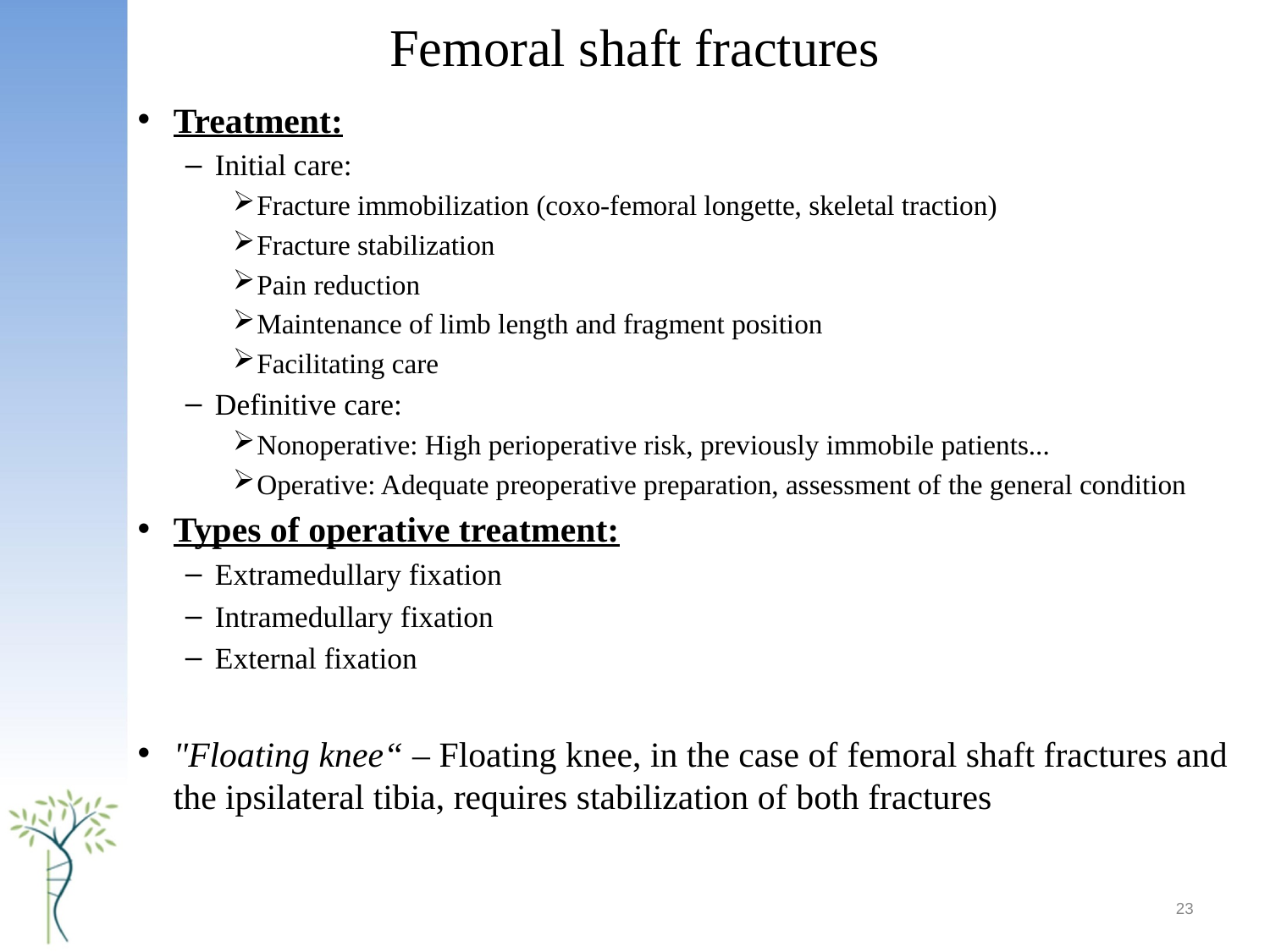

# Femoral shaft fractures
Treatment:
Initial care:
Fracture immobilization (coxo-femoral longette, skeletal traction)
Fracture stabilization
Pain reduction
Maintenance of limb length and fragment position
Facilitating care
Definitive care:
Nonoperative: High perioperative risk, previously immobile patients...
Operative: Adequate preoperative preparation, assessment of the general condition
Types of operative treatment:
Extramedullary fixation
Intramedullary fixation
External fixation

"Floating knee“ – Floating knee, in the case of femoral shaft fractures and the ipsilateral tibia, requires stabilization of both fractures
23